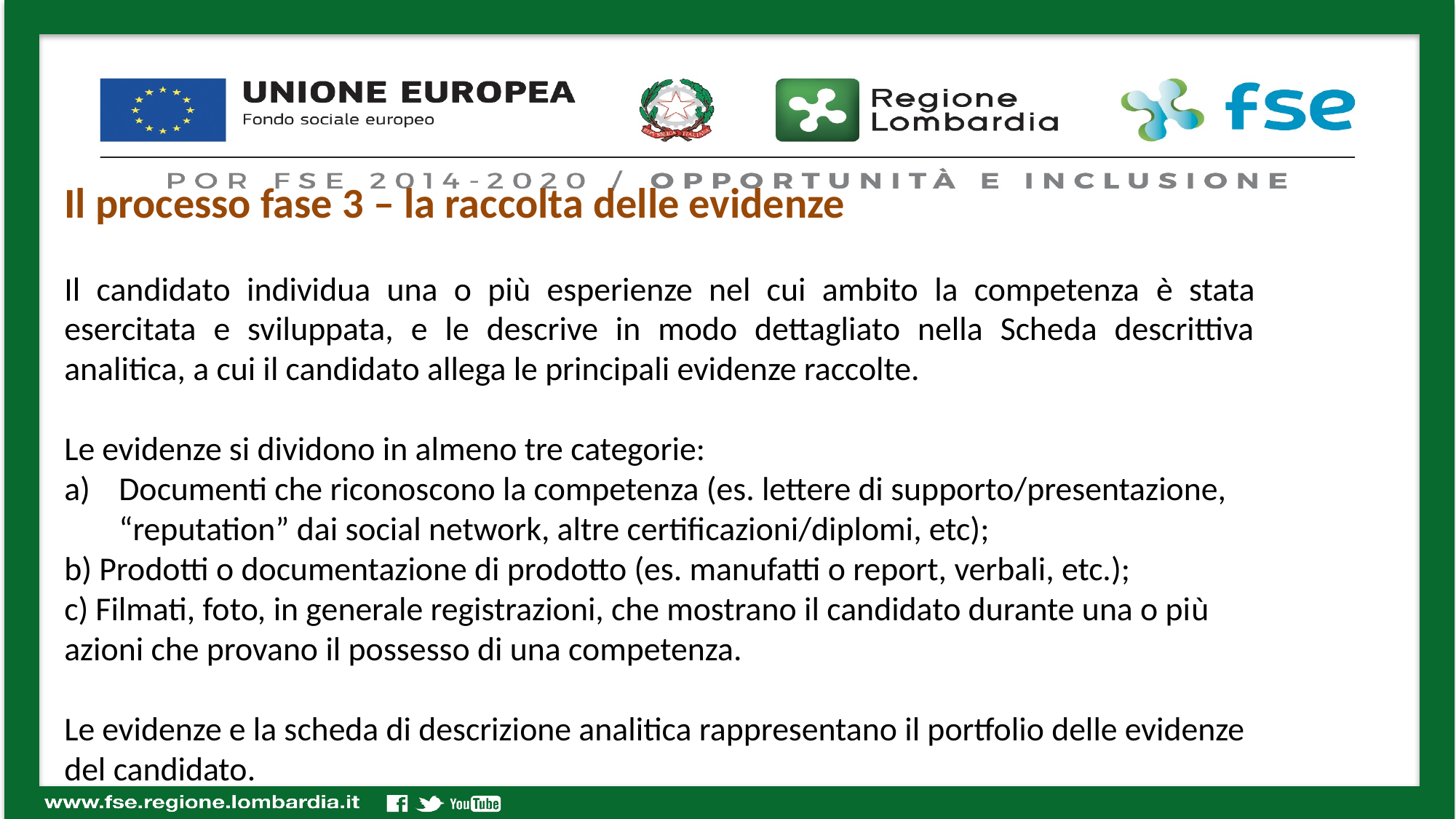

Il processo fase 3 – la raccolta delle evidenze
Il candidato individua una o più esperienze nel cui ambito la competenza è stata esercitata e sviluppata, e le descrive in modo dettagliato nella Scheda descrittiva analitica, a cui il candidato allega le principali evidenze raccolte.

Le evidenze si dividono in almeno tre categorie:
Documenti che riconoscono la competenza (es. lettere di supporto/presentazione, “reputation” dai social network, altre certificazioni/diplomi, etc);
b) Prodotti o documentazione di prodotto (es. manufatti o report, verbali, etc.);
c) Filmati, foto, in generale registrazioni, che mostrano il candidato durante una o più azioni che provano il possesso di una competenza.

Le evidenze e la scheda di descrizione analitica rappresentano il portfolio delle evidenze del candidato.